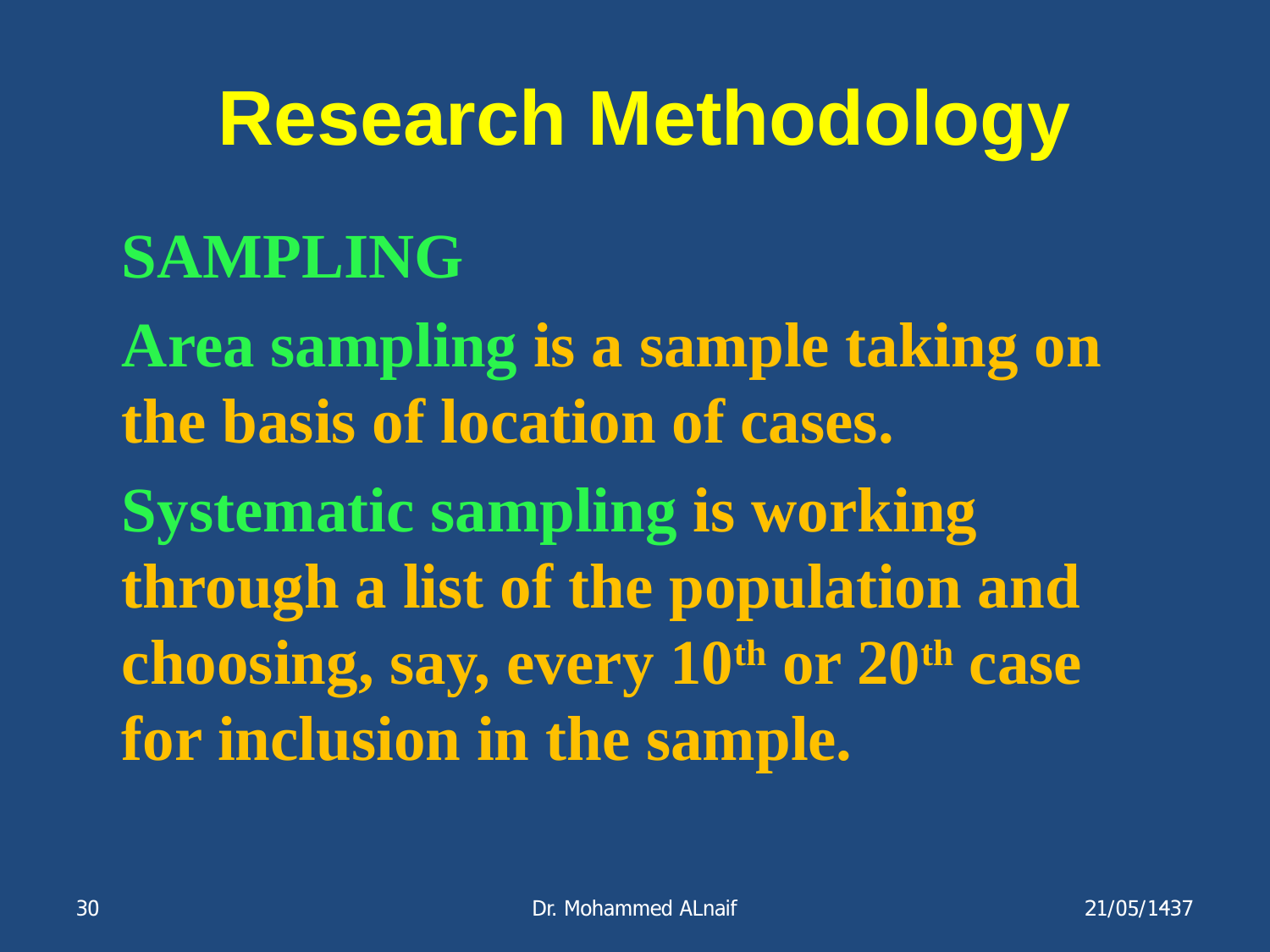

# Research Methodology
SAMPLING
Area sampling is a sample taking on the basis of location of cases.
Systematic sampling is working through a list of the population and choosing, say, every 10th or 20th case for inclusion in the sample.
30
Dr. Mohammed ALnaif
21/05/1437